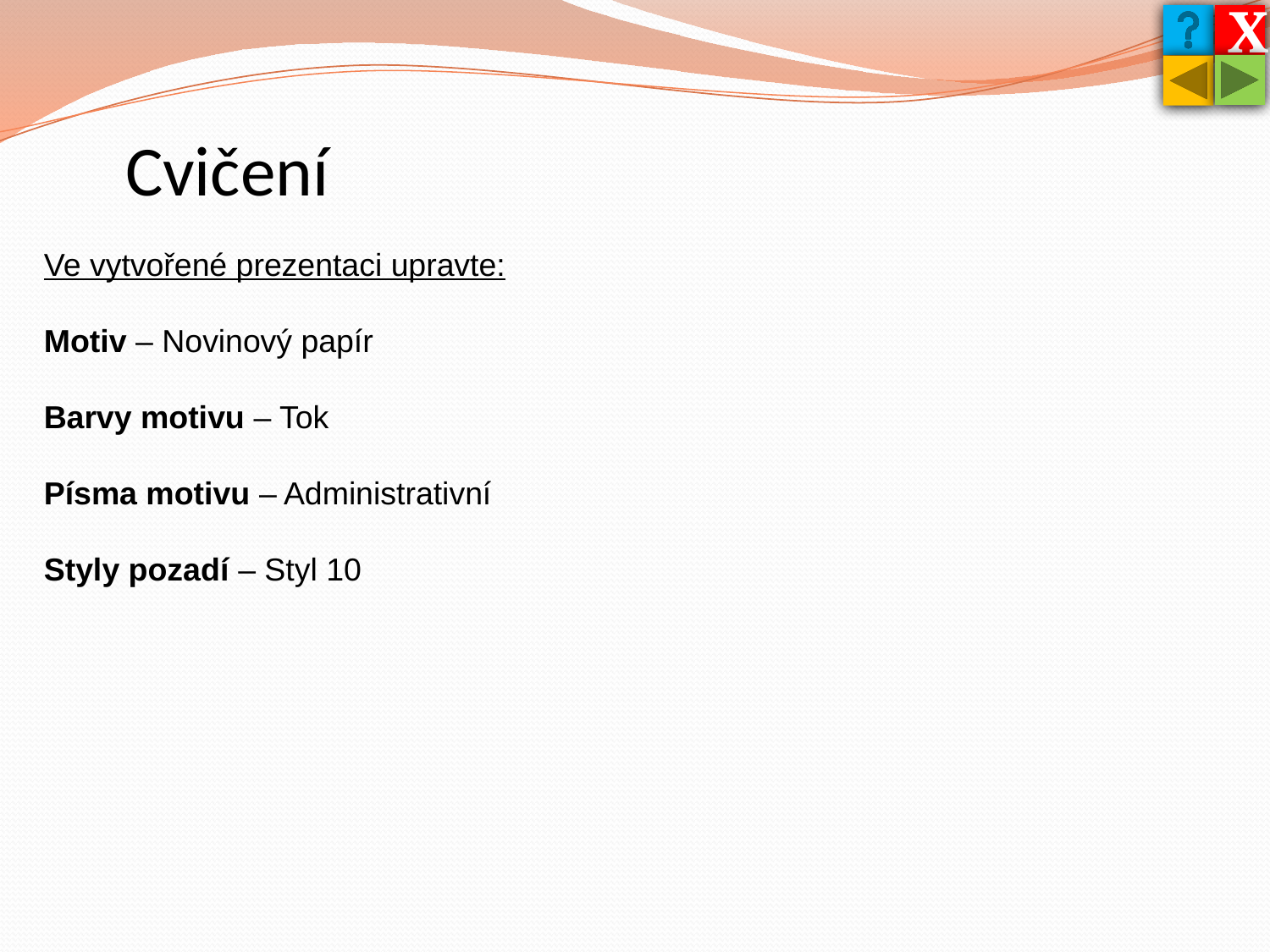

X

Cvičení
Ve vytvořené prezentaci upravte:

Motiv – Novinový papír

Barvy motivu – Tok

Písma motivu – Administrativní

Styly pozadí – Styl 10